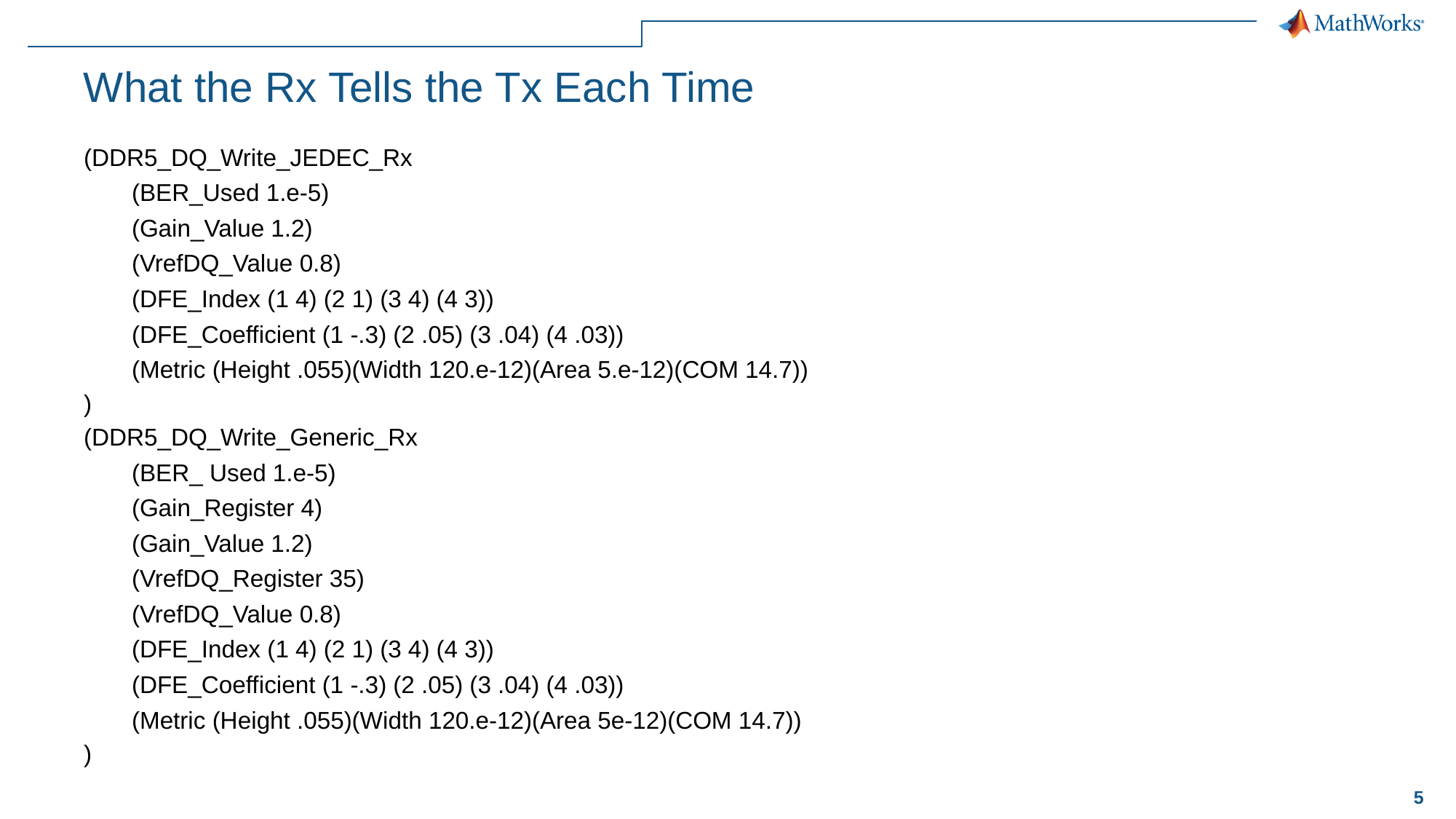

# What the Rx Tells the Tx Each Time
(DDR5_DQ_Write_JEDEC_Rx
(BER_Used 1.e-5)
(Gain_Value 1.2)
(VrefDQ_Value 0.8)
(DFE_Index (1 4) (2 1) (3 4) (4 3))
(DFE_Coefficient (1 -.3) (2 .05) (3 .04) (4 .03))
(Metric (Height .055)(Width 120.e-12)(Area 5.e-12)(COM 14.7))
)
(DDR5_DQ_Write_Generic_Rx
(BER_ Used 1.e-5)
(Gain_Register 4)
(Gain_Value 1.2)
(VrefDQ_Register 35)
(VrefDQ_Value 0.8)
(DFE_Index (1 4) (2 1) (3 4) (4 3))
(DFE_Coefficient (1 -.3) (2 .05) (3 .04) (4 .03))
(Metric (Height .055)(Width 120.e-12)(Area 5e-12)(COM 14.7))
)